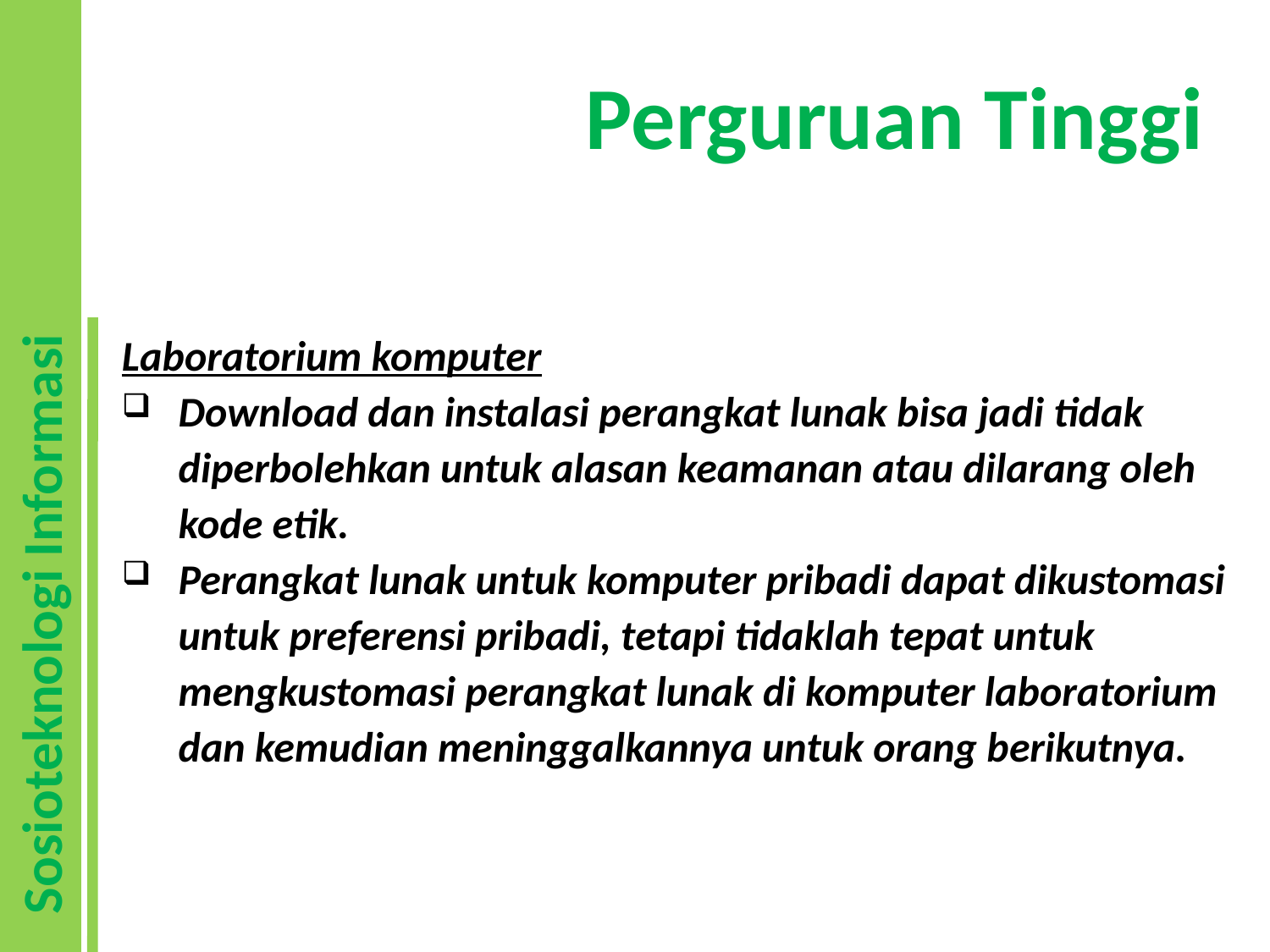

# Perguruan Tinggi
Laboratorium komputer
Download dan instalasi perangkat lunak bisa jadi tidak diperbolehkan untuk alasan keamanan atau dilarang oleh kode etik.
Perangkat lunak untuk komputer pribadi dapat dikustomasi untuk preferensi pribadi, tetapi tidaklah tepat untuk mengkustomasi perangkat lunak di komputer laboratorium dan kemudian meninggalkannya untuk orang berikutnya.